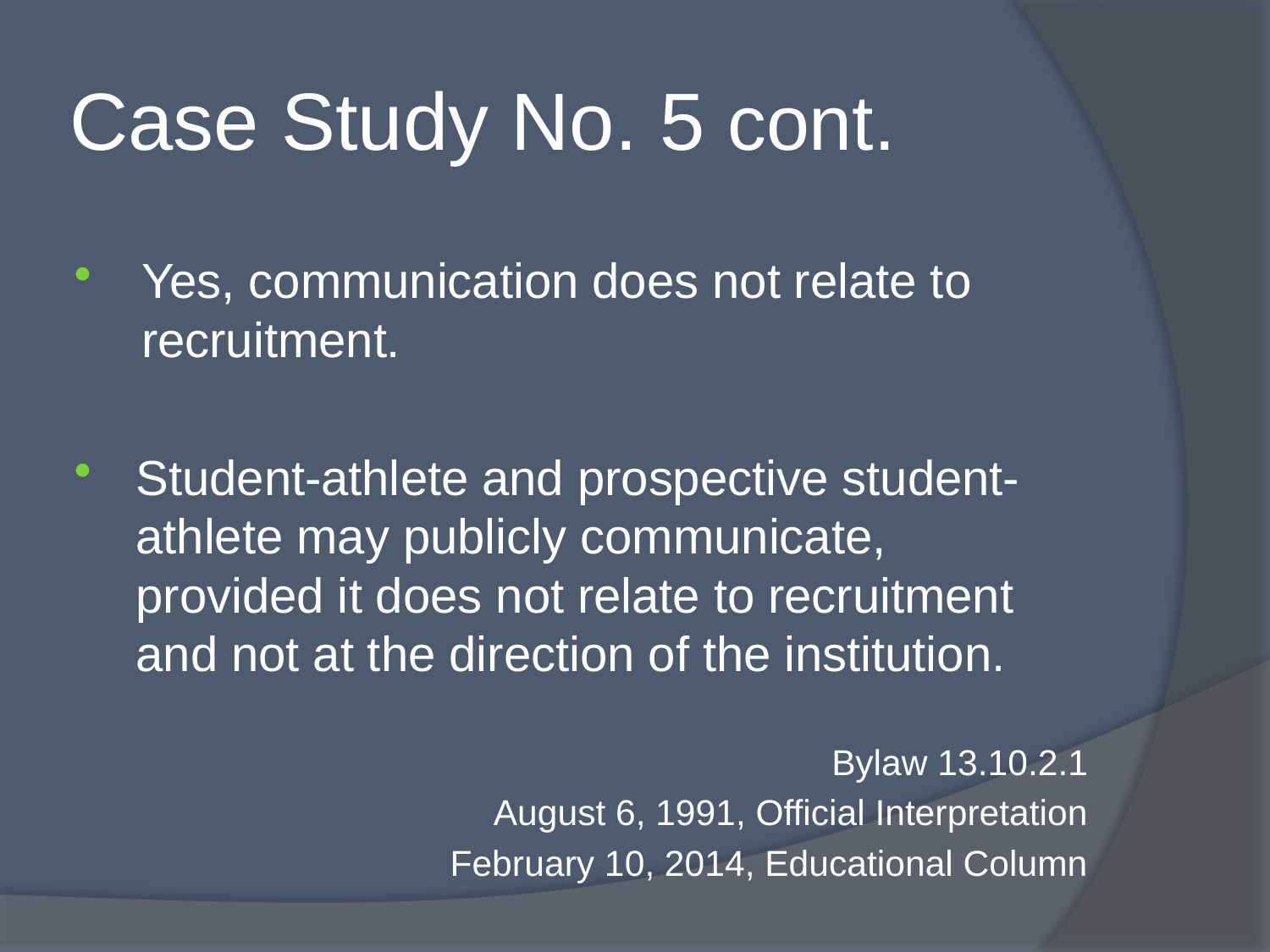

# Case Study No. 5 cont.
Yes, communication does not relate to recruitment.

Student-athlete and prospective student-athlete may publicly communicate, provided it does not relate to recruitment and not at the direction of the institution.

Bylaw 13.10.2.1
August 6, 1991, Official Interpretation
February 10, 2014, Educational Column